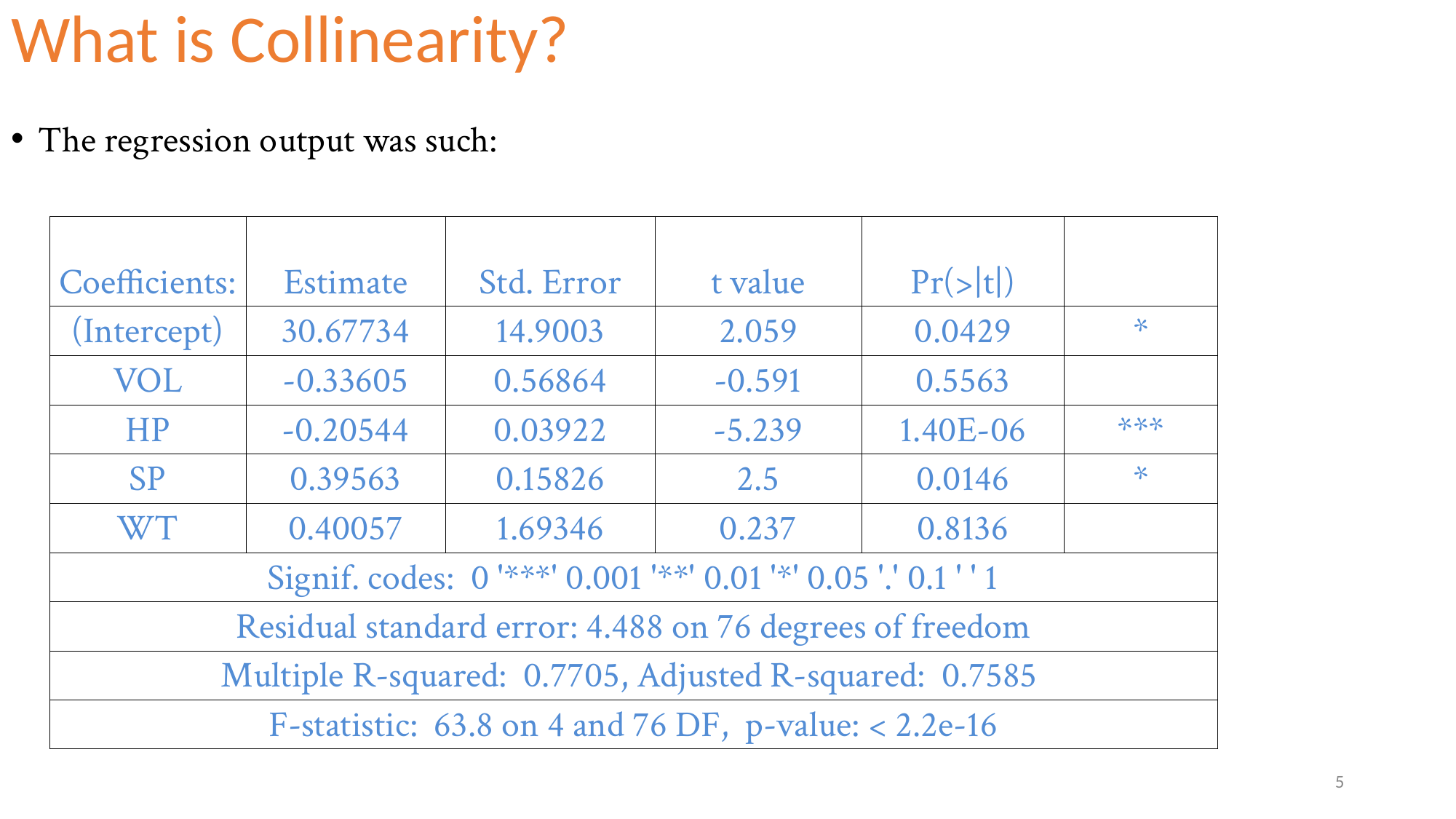

# What is Collinearity?
The regression output was such:
| Coefficients: | Estimate | Std. Error | t value | Pr(>|t|) |  |
| --- | --- | --- | --- | --- | --- |
| (Intercept) | 30.67734 | 14.9003 | 2.059 | 0.0429 | \* |
| VOL | -0.33605 | 0.56864 | -0.591 | 0.5563 |  |
| HP | -0.20544 | 0.03922 | -5.239 | 1.40E-06 | \*\*\* |
| SP | 0.39563 | 0.15826 | 2.5 | 0.0146 | \* |
| WT | 0.40057 | 1.69346 | 0.237 | 0.8136 |  |
| Signif. codes: 0 '\*\*\*' 0.001 '\*\*' 0.01 '\*' 0.05 '.' 0.1 ' ' 1 |  |  |  |  |  |
| Residual standard error: 4.488 on 76 degrees of freedom |  |  |  |  |  |
| Multiple R-squared: 0.7705, Adjusted R-squared: 0.7585 |  |  |  |  |  |
| F-statistic: 63.8 on 4 and 76 DF, p-value: < 2.2e-16 |  |  |  |  |  |
5